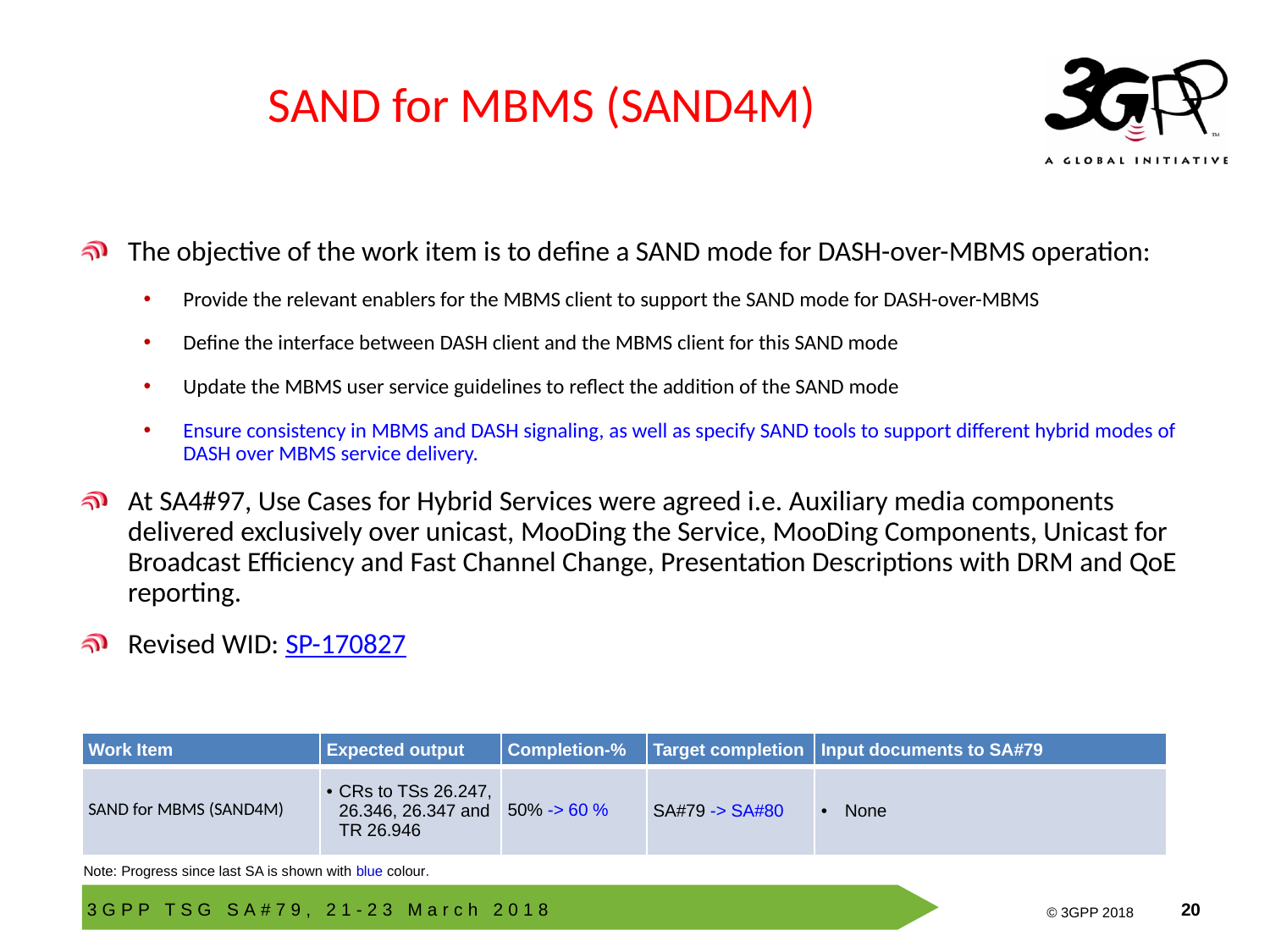

# SAND for MBMS (SAND4M)
The objective of the work item is to define a SAND mode for DASH-over-MBMS operation:
Provide the relevant enablers for the MBMS client to support the SAND mode for DASH-over-MBMS
Define the interface between DASH client and the MBMS client for this SAND mode
Update the MBMS user service guidelines to reflect the addition of the SAND mode
Ensure consistency in MBMS and DASH signaling, as well as specify SAND tools to support different hybrid modes of DASH over MBMS service delivery.
At SA4#97, Use Cases for Hybrid Services were agreed i.e. Auxiliary media components delivered exclusively over unicast, MooDing the Service, MooDing Components, Unicast for Broadcast Efficiency and Fast Channel Change, Presentation Descriptions with DRM and QoE reporting.
Revised WID: SP-170827

| Work Item | Expected output | Completion-% | Target completion | Input documents to SA#79 |
| --- | --- | --- | --- | --- |
| SAND for MBMS (SAND4M) | CRs to TSs 26.247, 26.346, 26.347 and TR 26.946 | 50% -> 60 % | SA#79 -> SA#80 | None |
Note: Progress since last SA is shown with blue colour.